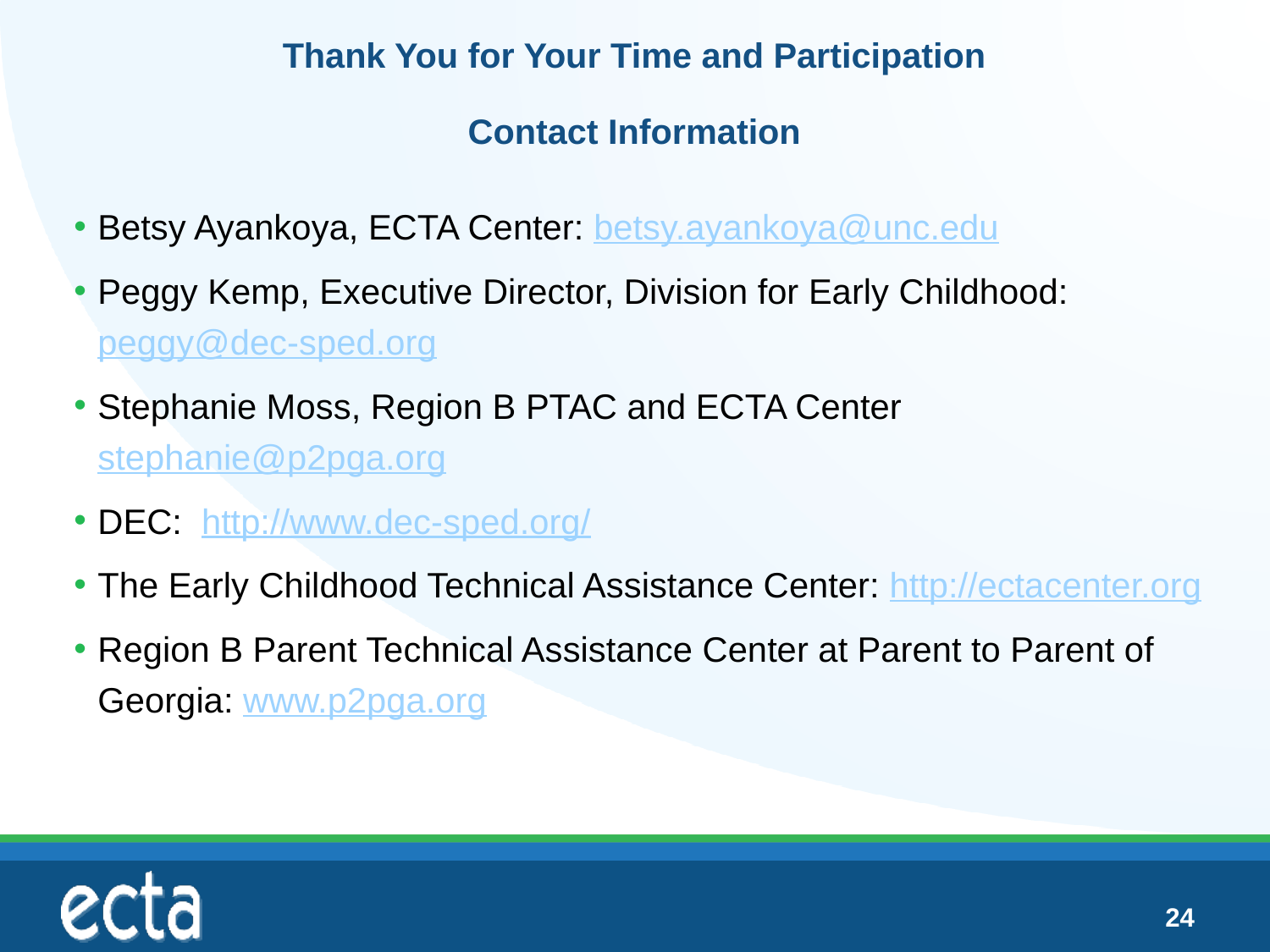

# Thank You for Your Time and Participation Contact Information
Betsy Ayankoya, ECTA Center: betsy.ayankoya@unc.edu
Peggy Kemp, Executive Director, Division for Early Childhood: peggy@dec-sped.org
Stephanie Moss, Region B PTAC and ECTA Center stephanie@p2pga.org
DEC:  http://www.dec-sped.org/
The Early Childhood Technical Assistance Center: http://ectacenter.org
Region B Parent Technical Assistance Center at Parent to Parent of Georgia: www.p2pga.org

24